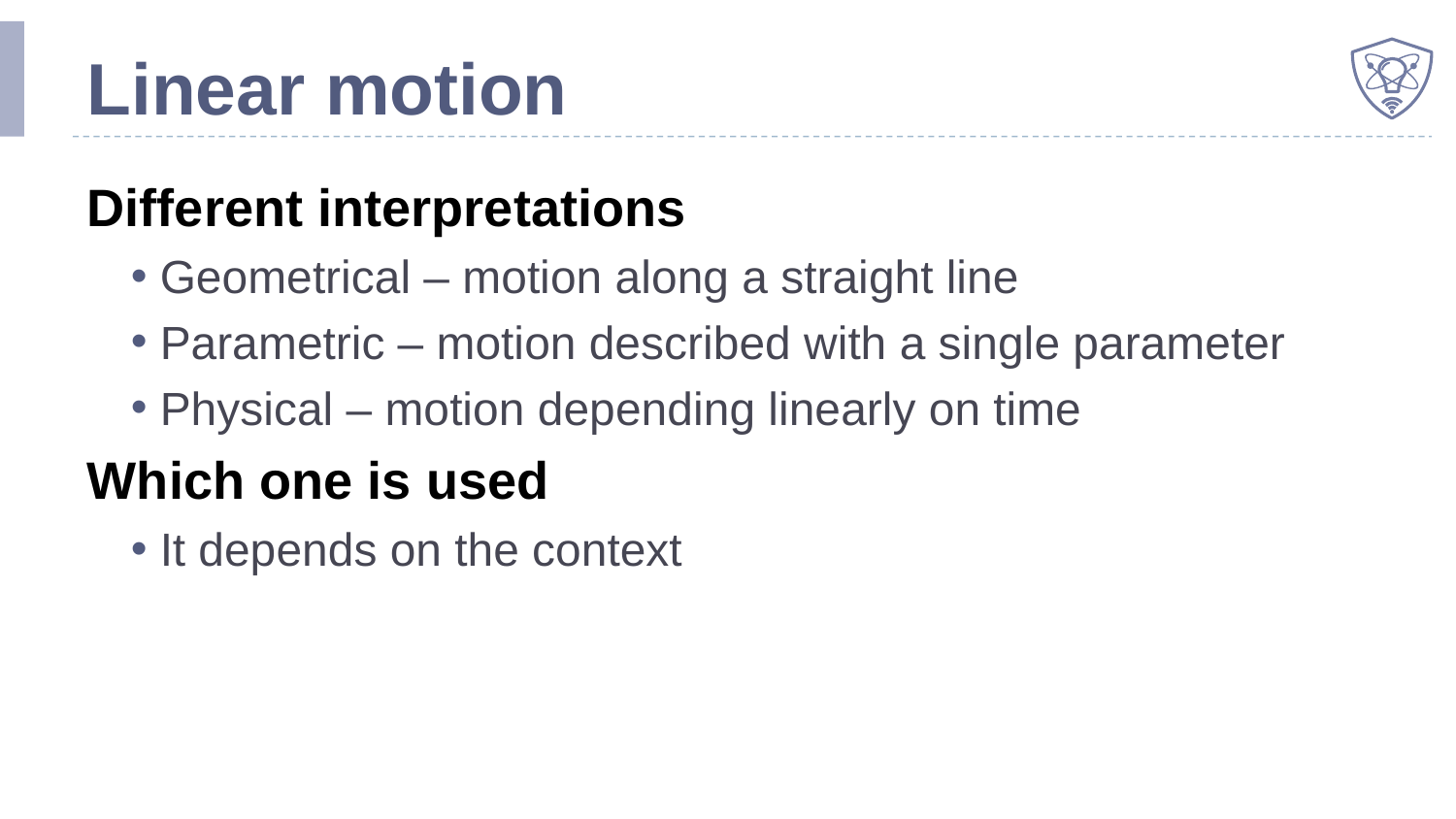

# Linear motion
Different interpretations
Geometrical – motion along a straight line
Parametric – motion described with a single parameter
Physical – motion depending linearly on time
Which one is used
It depends on the context